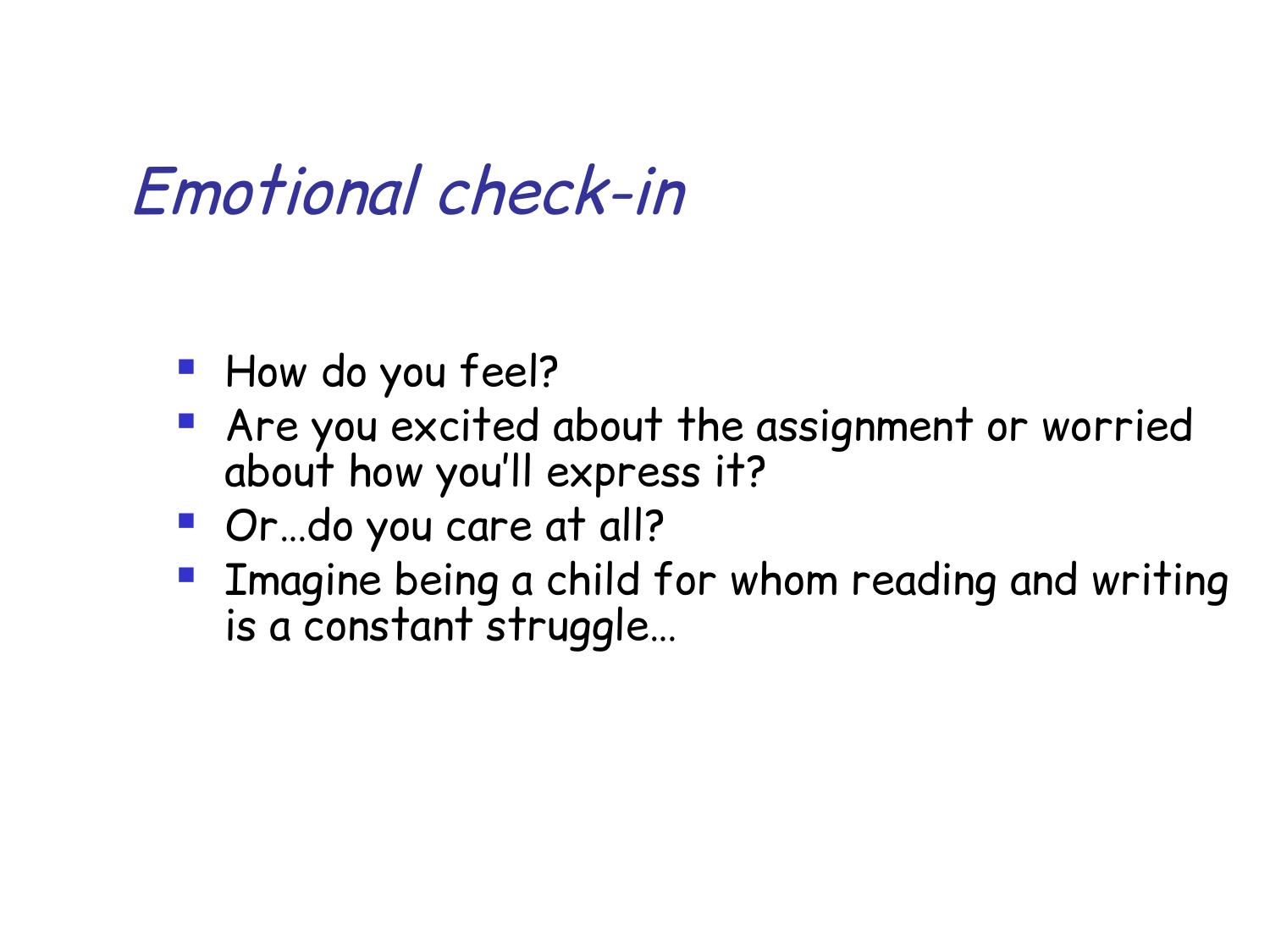

# Emotional check-in
How do you feel?
Are you excited about the assignment or worried about how you’ll express it?
Or…do you care at all?
Imagine being a child for whom reading and writing is a constant struggle…